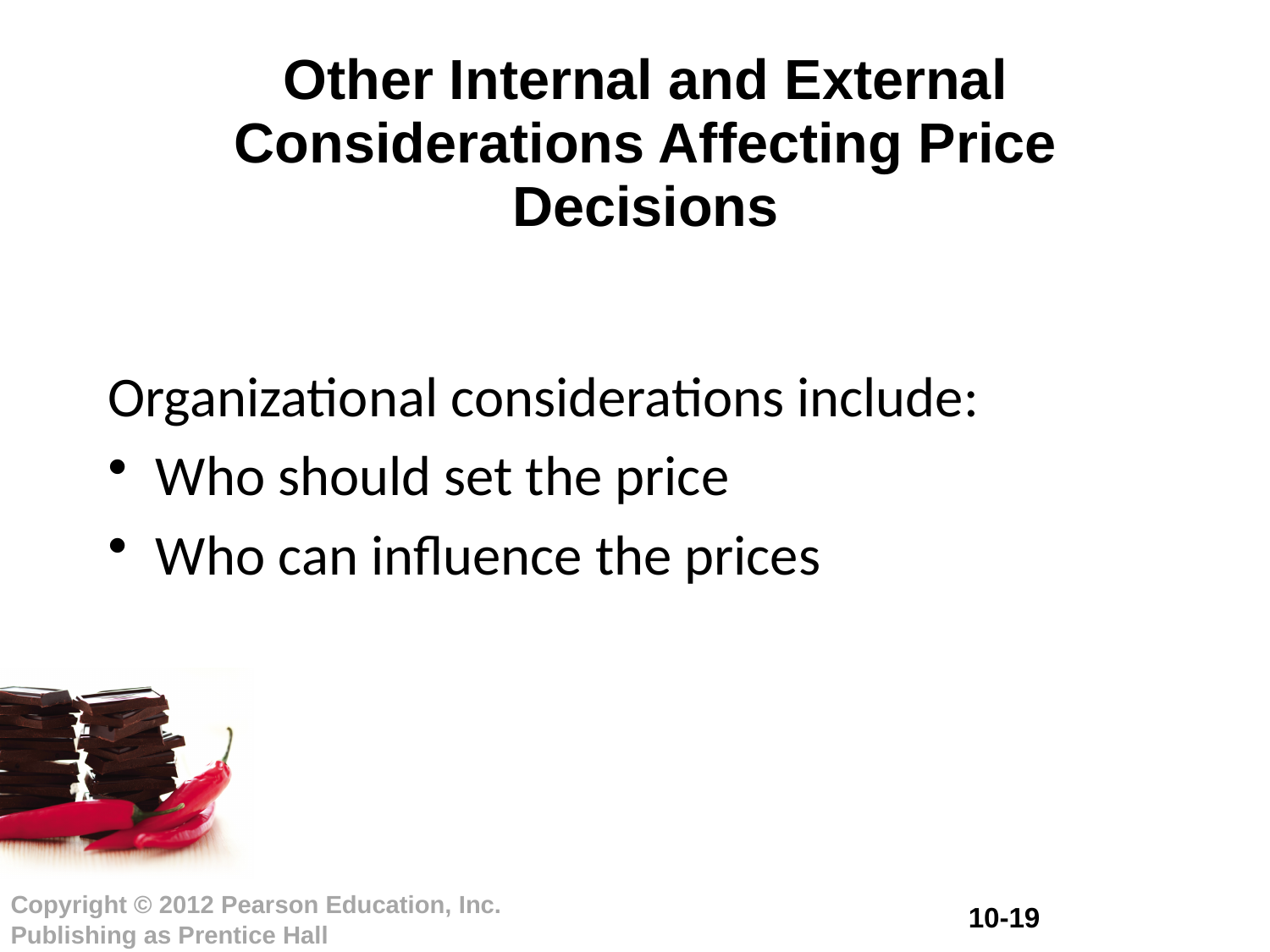

# Other Internal and External Considerations Affecting Price Decisions

Organizational considerations include:
Who should set the price
Who can influence the prices